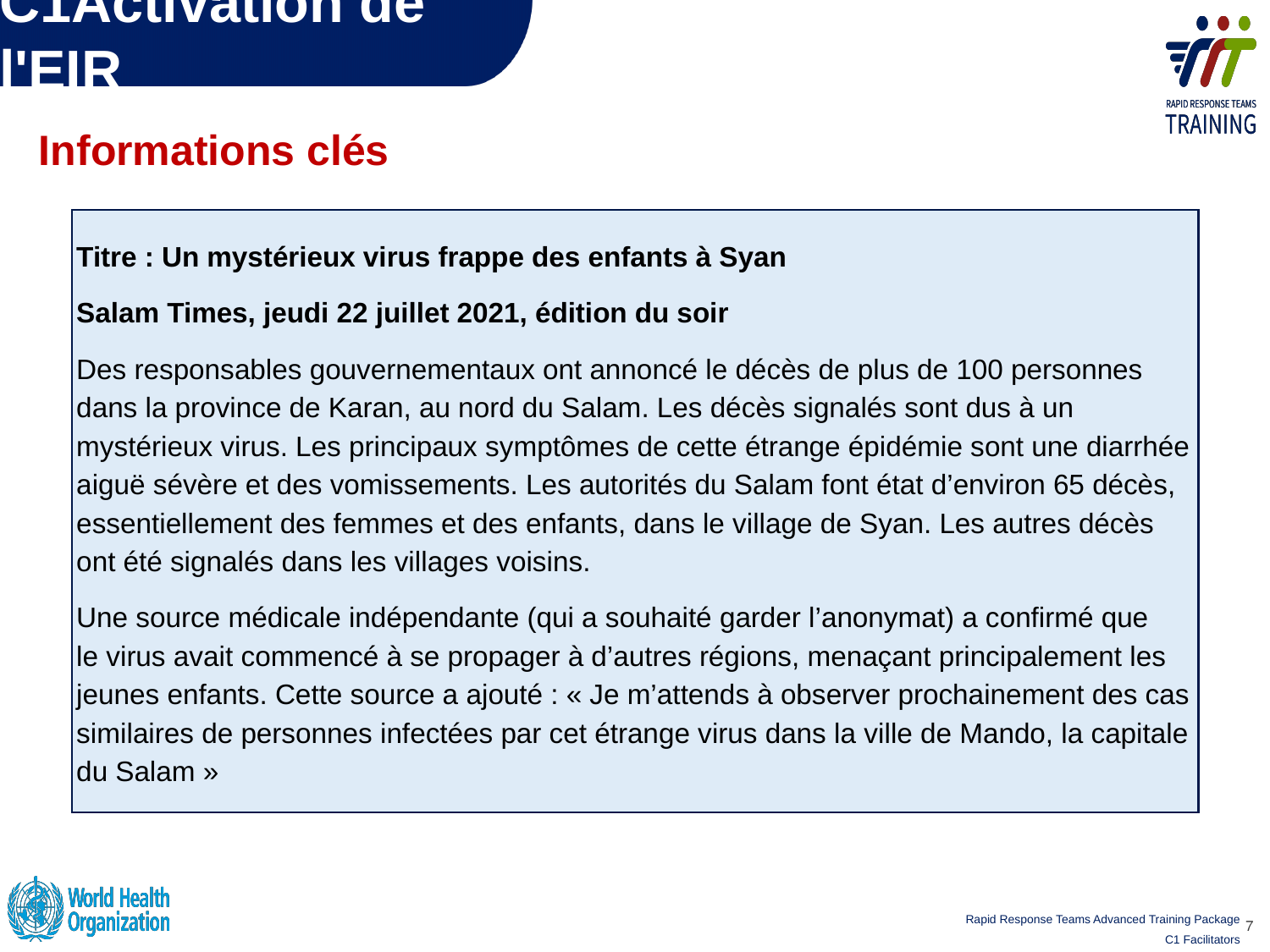

# C1Activation de l'EIR
Informations clés
Titre : Un mystérieux virus frappe des enfants à Syan
Salam Times, jeudi 22 juillet 2021, édition du soir
Des responsables gouvernementaux ont annoncé le décès de plus de 100 personnes dans la province de Karan, au nord du Salam. Les décès signalés sont dus à un mystérieux virus. Les principaux symptômes de cette étrange épidémie sont une diarrhée aiguë sévère et des vomissements. Les autorités du Salam font état d’environ 65 décès, essentiellement des femmes et des enfants, dans le village de Syan. Les autres décès ont été signalés dans les villages voisins.
Une source médicale indépendante (qui a souhaité garder l’anonymat) a confirmé que le virus avait commencé à se propager à d’autres régions, menaçant principalement les jeunes enfants. Cette source a ajouté : « Je m’attends à observer prochainement des cas similaires de personnes infectées par cet étrange virus dans la ville de Mando, la capitale du Salam »